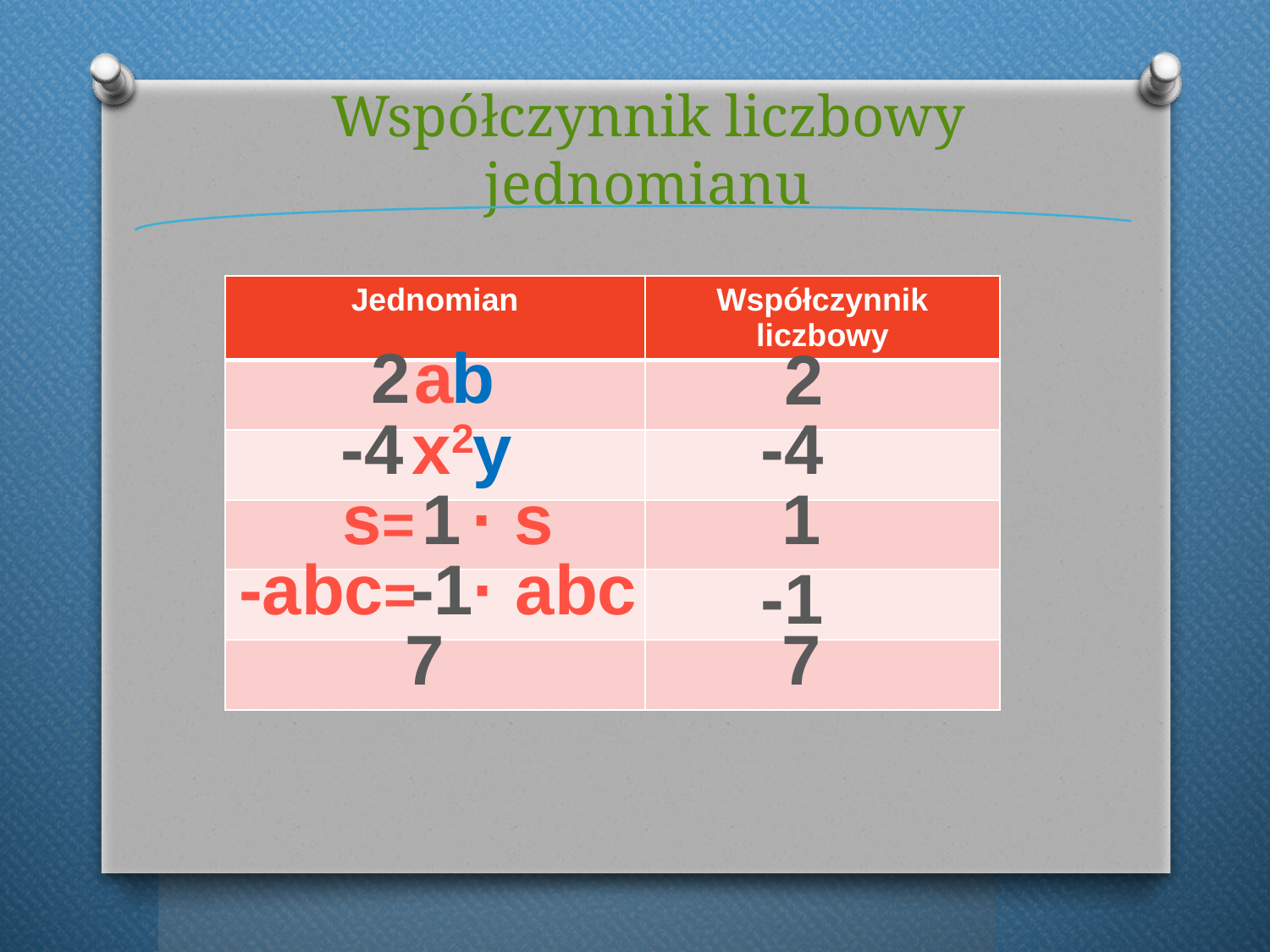

# Współczynnik liczbowy jednomianu

| Jednomian | Współczynnik liczbowy |
| --- | --- |
|  |  |
|  |  |
|  |  |
|  |  |
|  |  |
2
a
b
2
-4
x2
y
-4
s=
1
· s
1
-abc=
-1
· abc
-1
7
7